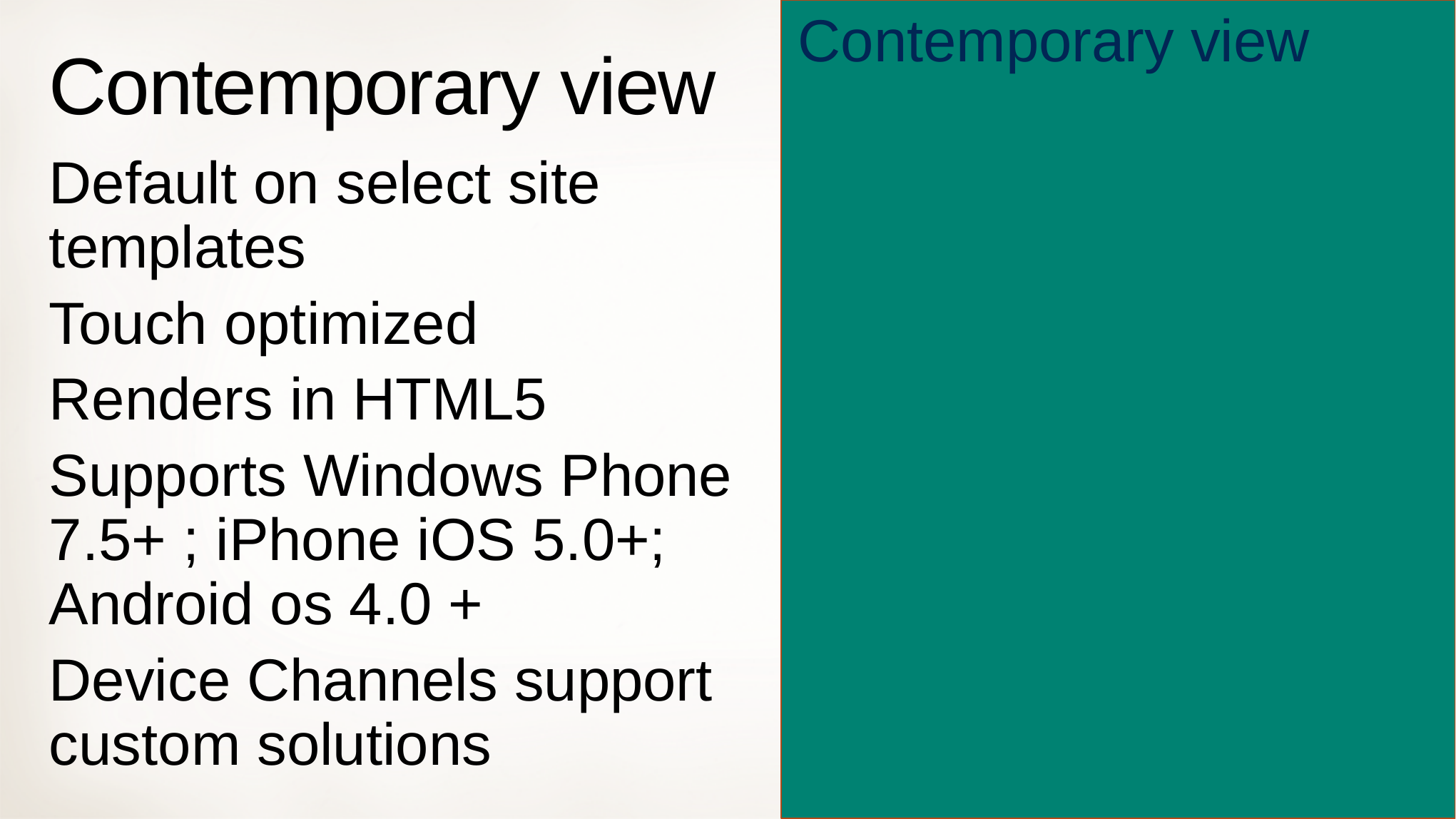

Contemporary view
# Contemporary view
Default on select site templates
Touch optimized
Renders in HTML5
Supports Windows Phone 7.5+ ; iPhone iOS 5.0+; Android os 4.0 +
Device Channels support custom solutions